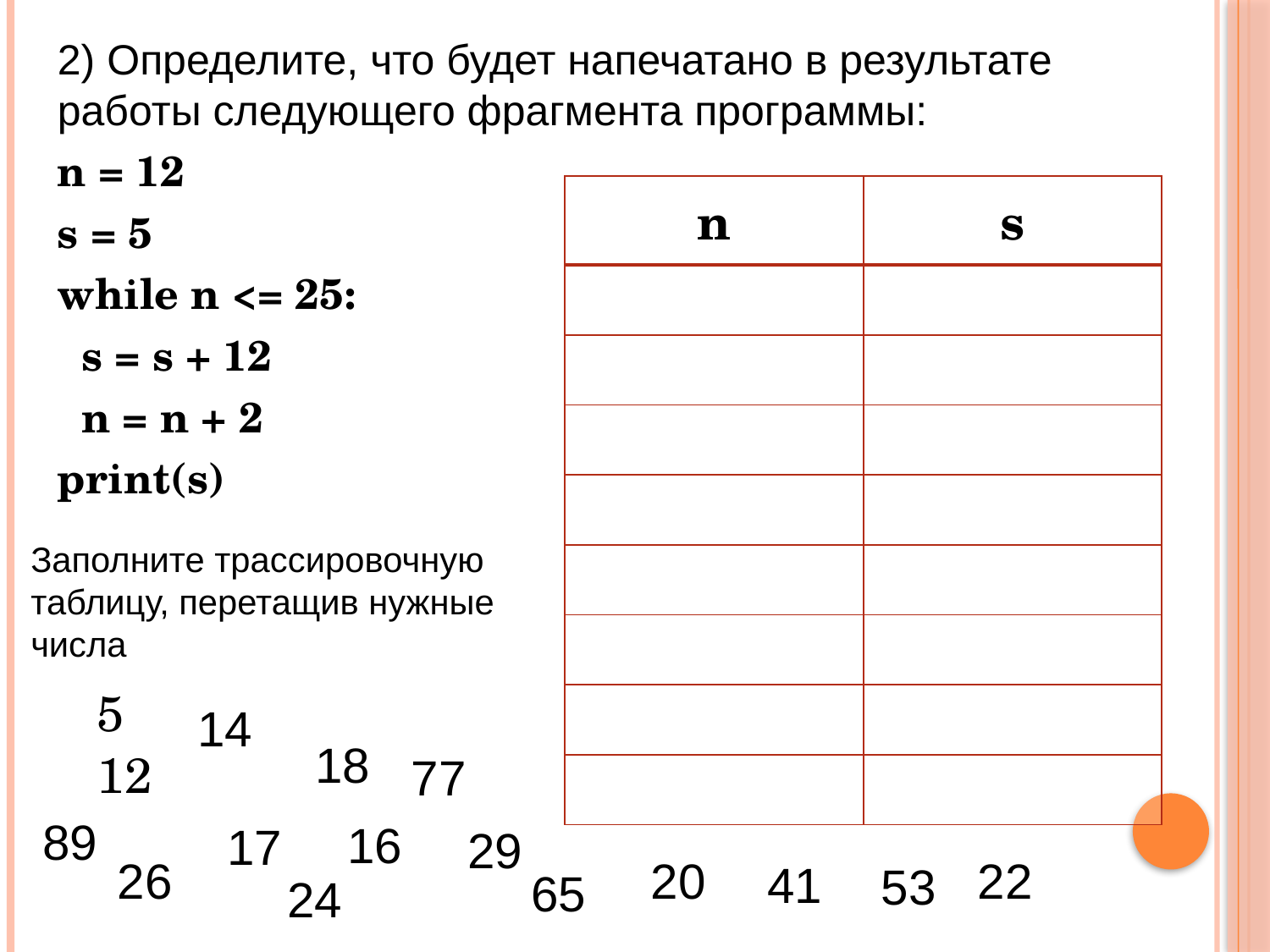

2) Определите, что будет напечатано в результате работы следующего фрагмента программы:
n = 12
s = 5
while n <= 25:
  s = s + 12
  n = n + 2
print(s)

| n | s |
| --- | --- |
|  |  |
|  |  |
|  |  |
|  |  |
|  |  |
|  |  |
|  |  |
|  |  |
Заполните трассировочную таблицу, перетащив нужные числа
5
14
18
12
77
89
16
17
29
26
20
22
41
53
65
24